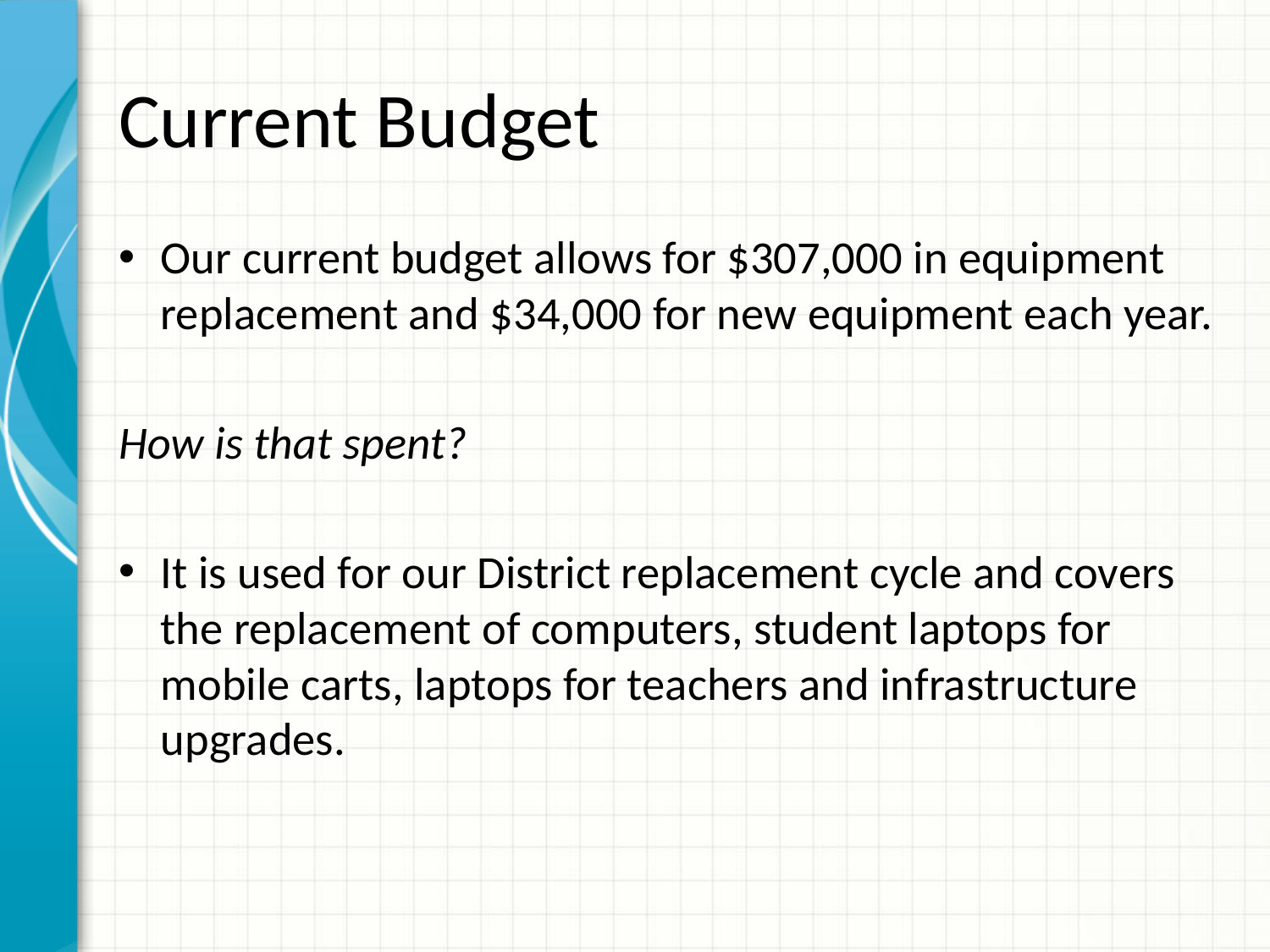

# Current Budget
Our current budget allows for $307,000 in equipment replacement and $34,000 for new equipment each year.

How is that spent?

It is used for our District replacement cycle and covers the replacement of computers, student laptops for mobile carts, laptops for teachers and infrastructure upgrades.